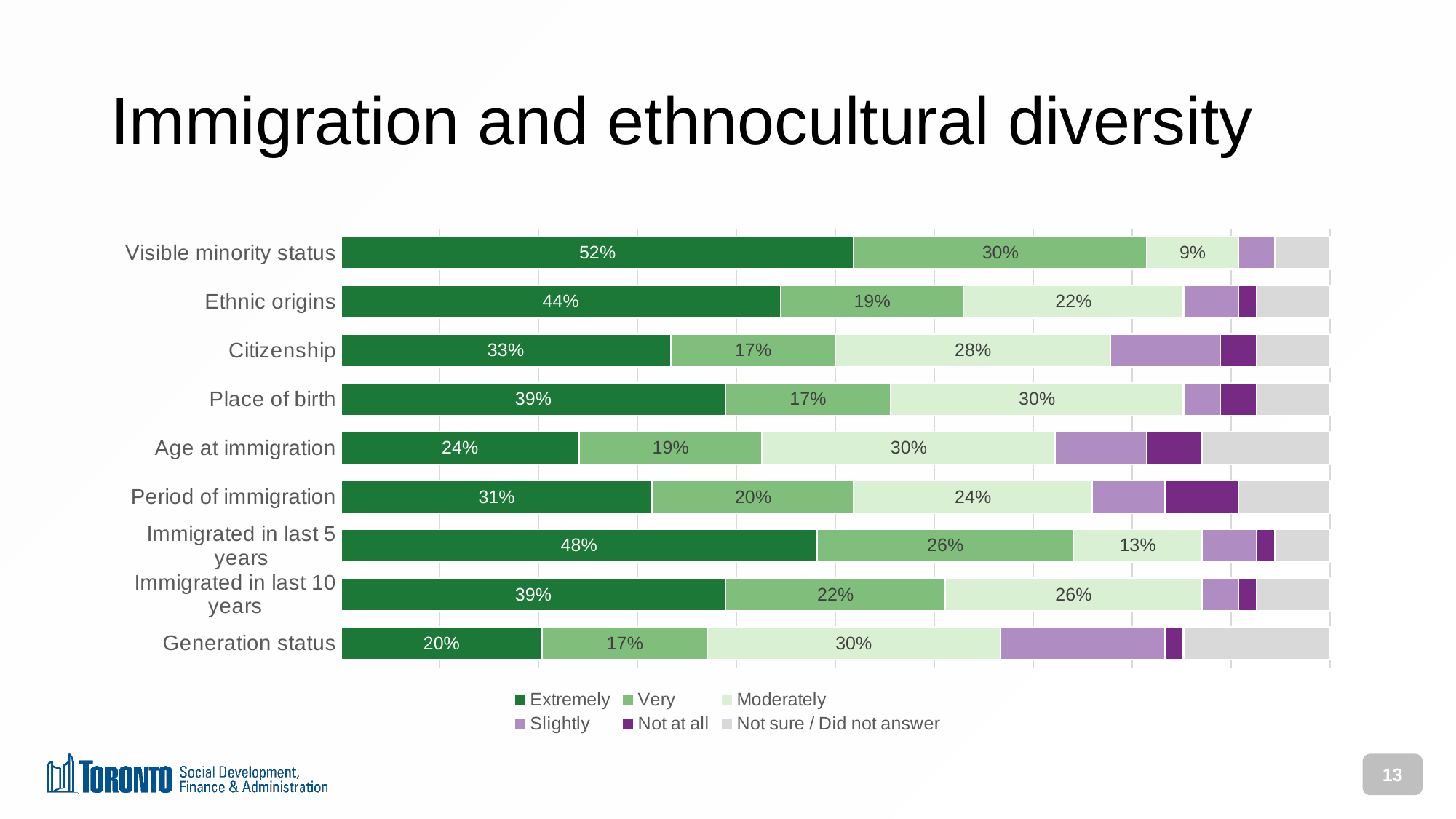

# Immigration and ethnocultural diversity

### Chart

| Category | Extremely | Very | Moderately | Slightly | Not at all | Not sure / Did not answer |
|---|---|---|---|---|---|---|
| Visible minority status | 28.0 | 16.0 | 5.0 | 2.0 | 0.0 | 3.0 |
| Ethnic origins | 24.0 | 10.0 | 12.0 | 3.0 | 1.0 | 4.0 |
| Citizenship | 18.0 | 9.0 | 15.0 | 6.0 | 2.0 | 4.0 |
| Place of birth | 21.0 | 9.0 | 16.0 | 2.0 | 2.0 | 4.0 |
| Age at immigration | 13.0 | 10.0 | 16.0 | 5.0 | 3.0 | 7.0 |
| Period of immigration | 17.0 | 11.0 | 13.0 | 4.0 | 4.0 | 5.0 |
| Immigrated in last 5 years | 26.0 | 14.0 | 7.0 | 3.0 | 1.0 | 3.0 |
| Immigrated in last 10 years | 21.0 | 12.0 | 14.0 | 2.0 | 1.0 | 4.0 |
| Generation status | 11.0 | 9.0 | 16.0 | 9.0 | 1.0 | 8.0 |
13